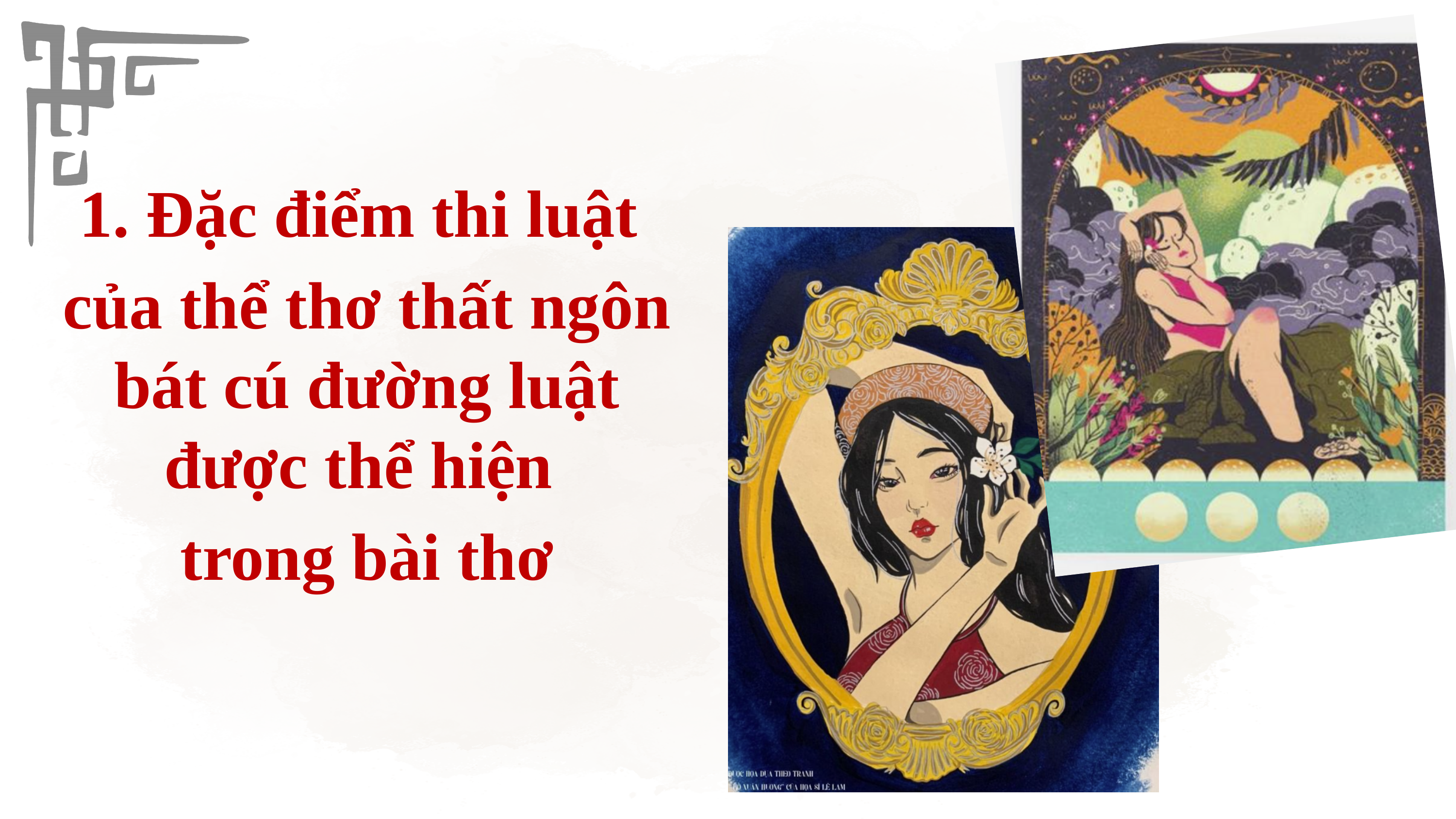

1. Đặc điểm thi luật
của thể thơ thất ngôn bát cú đường luật được thể hiện
trong bài thơ